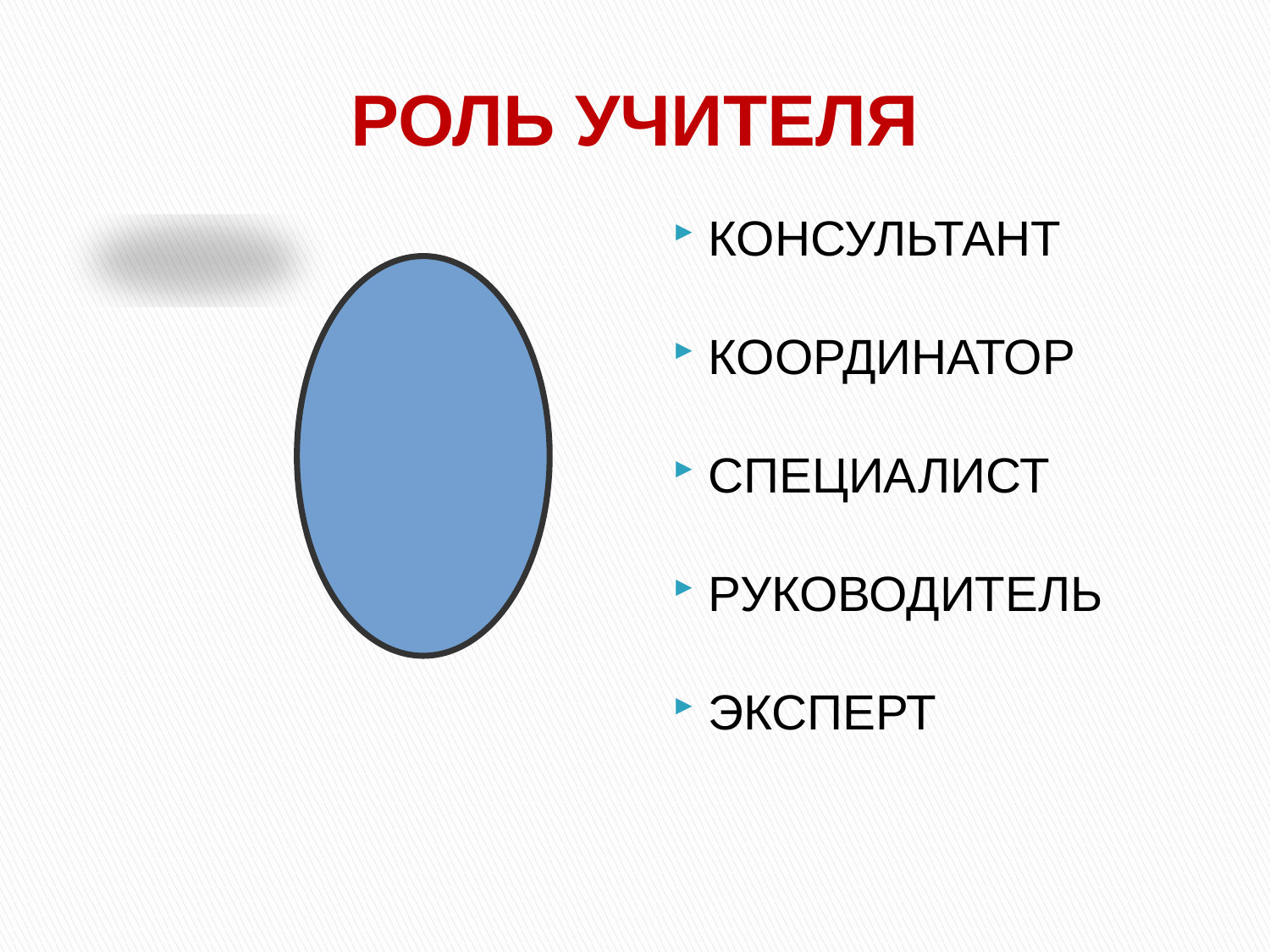

# РОЛЬ УЧИТЕЛЯ
КОНСУЛЬТАНТ

КООРДИНАТОР

СПЕЦИАЛИСТ

РУКОВОДИТЕЛЬ

ЭКСПЕРТ

### Chart

| Category |
|---|